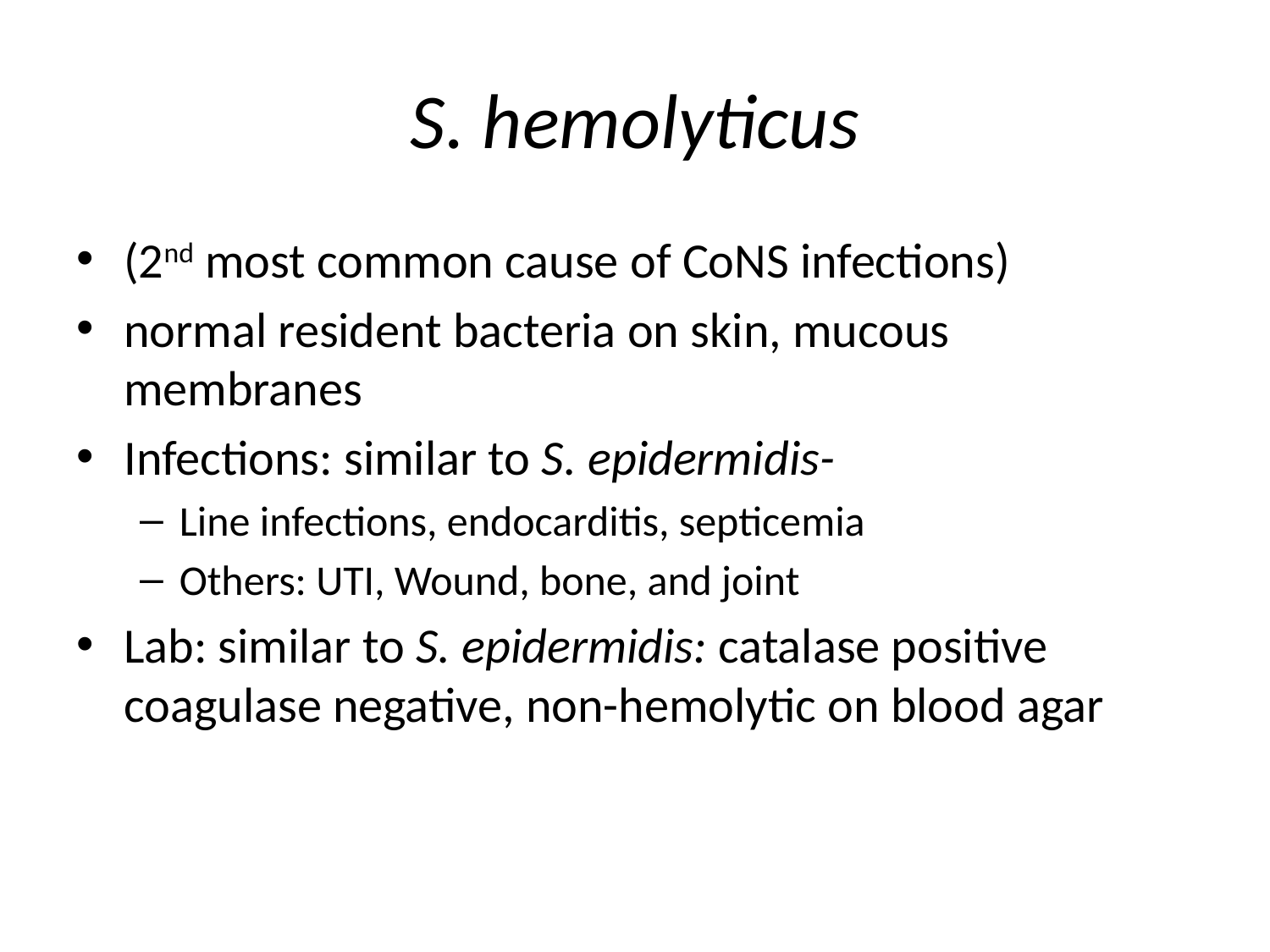

# S. hemolyticus
(2nd most common cause of CoNS infections)
normal resident bacteria on skin, mucous membranes
Infections: similar to S. epidermidis-
Line infections, endocarditis, septicemia
Others: UTI, Wound, bone, and joint
Lab: similar to S. epidermidis: catalase positive coagulase negative, non-hemolytic on blood agar